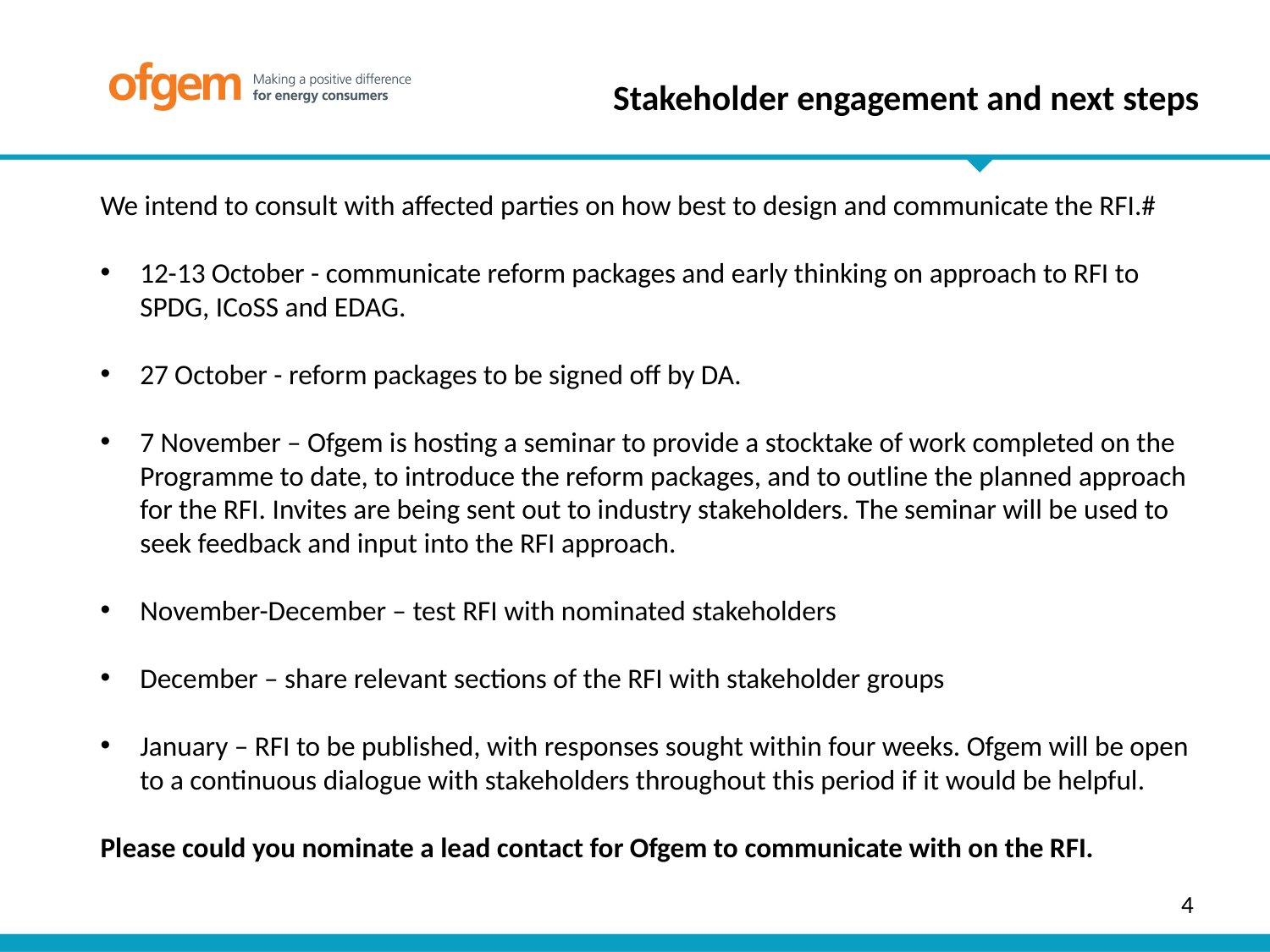

# Stakeholder engagement and next steps
We intend to consult with affected parties on how best to design and communicate the RFI.#

12-13 October - communicate reform packages and early thinking on approach to RFI to SPDG, ICoSS and EDAG.

27 October - reform packages to be signed off by DA.

7 November – Ofgem is hosting a seminar to provide a stocktake of work completed on the Programme to date, to introduce the reform packages, and to outline the planned approach for the RFI. Invites are being sent out to industry stakeholders. The seminar will be used to seek feedback and input into the RFI approach.

November-December – test RFI with nominated stakeholders

December – share relevant sections of the RFI with stakeholder groups

January – RFI to be published, with responses sought within four weeks. Ofgem will be open to a continuous dialogue with stakeholders throughout this period if it would be helpful.

Please could you nominate a lead contact for Ofgem to communicate with on the RFI.

4